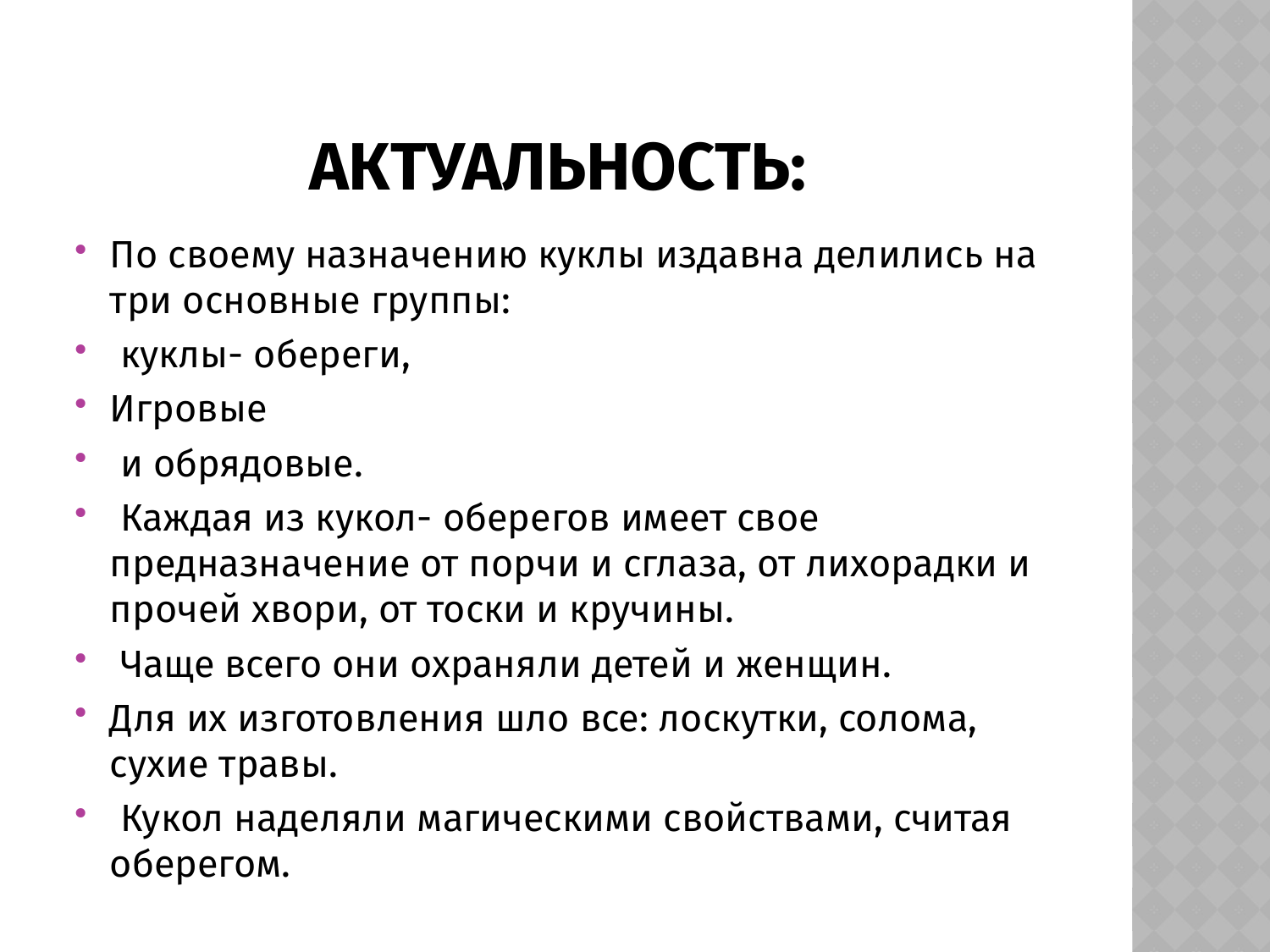

# Актуальность:
По своему назначению куклы издавна делились на три основные группы:
 куклы- обереги,
Игровые
 и обрядовые.
 Каждая из кукол- оберегов имеет свое предназначение от порчи и сглаза, от лихорадки и прочей хвори, от тоски и кручины.
 Чаще всего они охраняли детей и женщин.
Для их изготовления шло все: лоскутки, солома, сухие травы.
 Кукол наделяли магическими свойствами, считая оберегом.